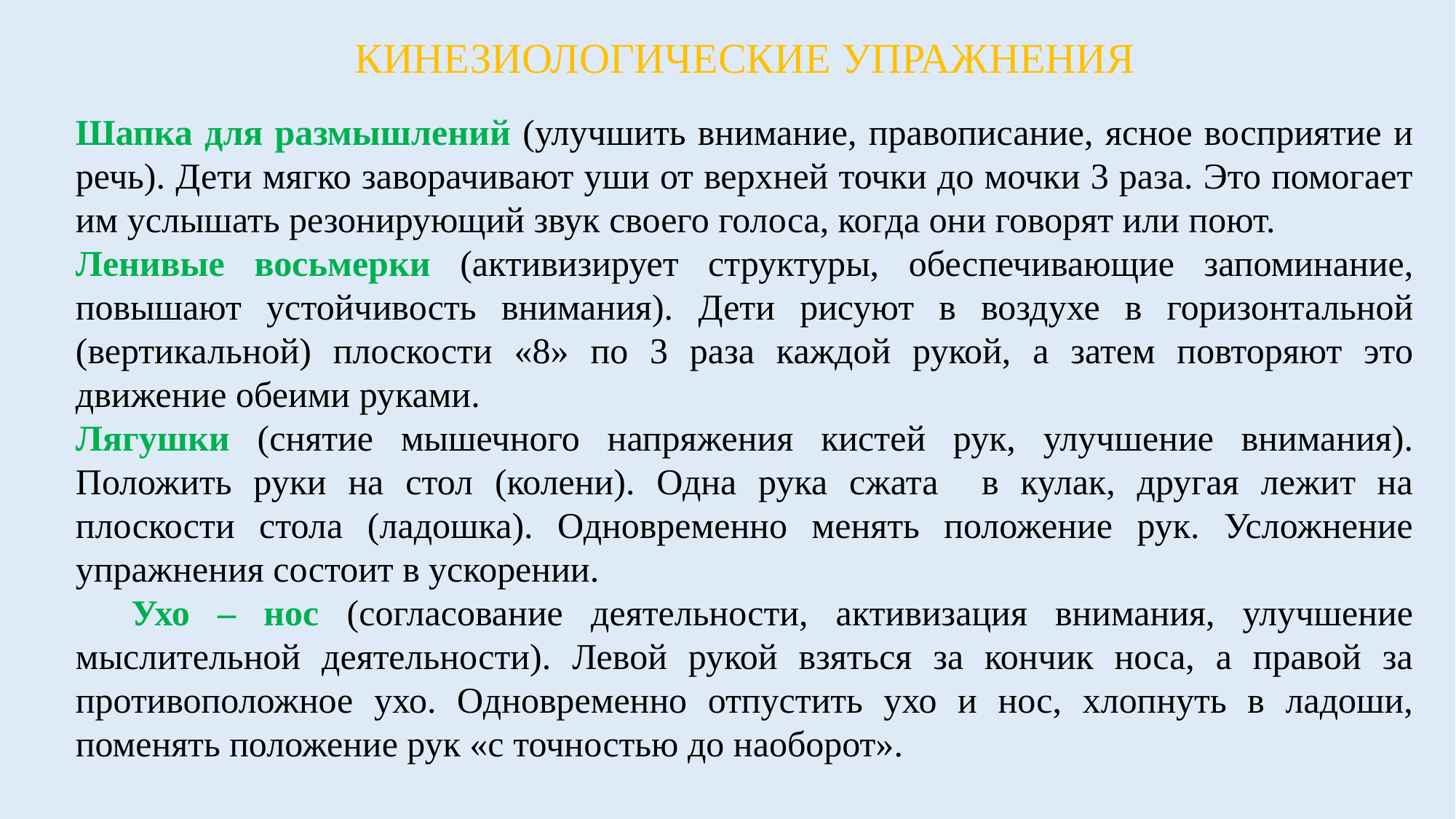

# Кинезиологические упражнения
Шапка для размышлений (улучшить внимание, правописание, ясное восприятие и речь). Дети мягко заворачивают уши от верхней точки до мочки 3 раза. Это помогает им услышать резонирующий звук своего голоса, когда они говорят или поют.
Ленивые восьмерки (активизирует структуры, обеспечивающие запоминание, повышают устойчивость внимания). Дети рисуют в воздухе в горизонтальной (вертикальной) плоскости «8» по 3 раза каждой рукой, а затем повторяют это движение обеими руками.
Лягушки (снятие мышечного напряжения кистей рук, улучшение внимания). Положить руки на стол (колени). Одна рука сжата  в кулак, другая лежит на плоскости стола (ладошка). Одновременно менять положение рук. Усложнение упражнения состоит в ускорении.
  Ухо – нос (согласование деятельности, активизация внимания, улучшение мыслительной деятельности). Левой рукой взяться за кончик носа, а правой за противоположное ухо. Одновременно отпустить ухо и нос, хлопнуть в ладоши, поменять положение рук «с точностью до наоборот».